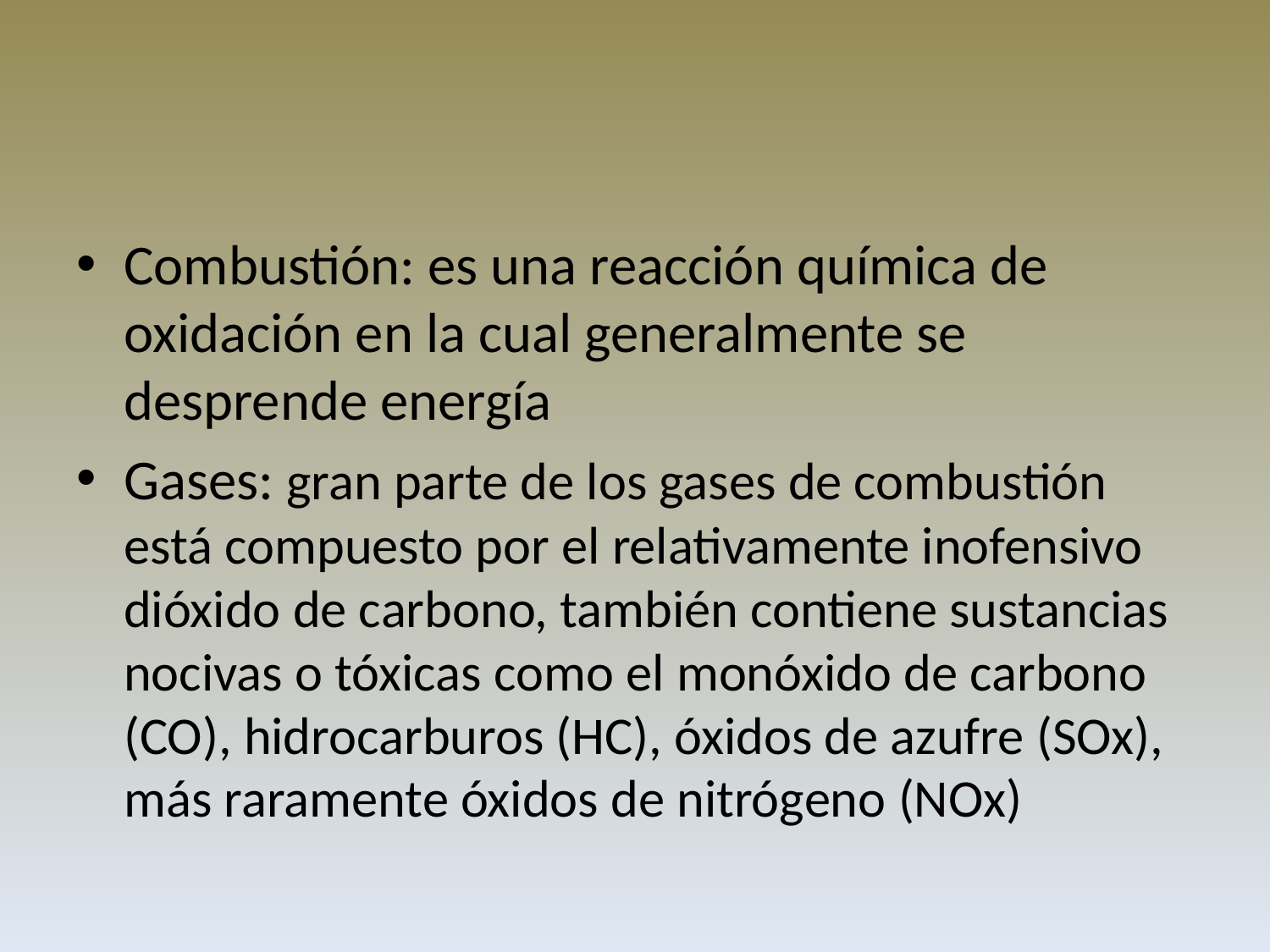

#
Combustión: es una reacción química de oxidación en la cual generalmente se desprende energía
Gases: gran parte de los gases de combustión está compuesto por el relativamente inofensivo dióxido de carbono, también contiene sustancias nocivas o tóxicas como el monóxido de carbono (CO), hidrocarburos (HC), óxidos de azufre (SOx), más raramente óxidos de nitrógeno (NOx)